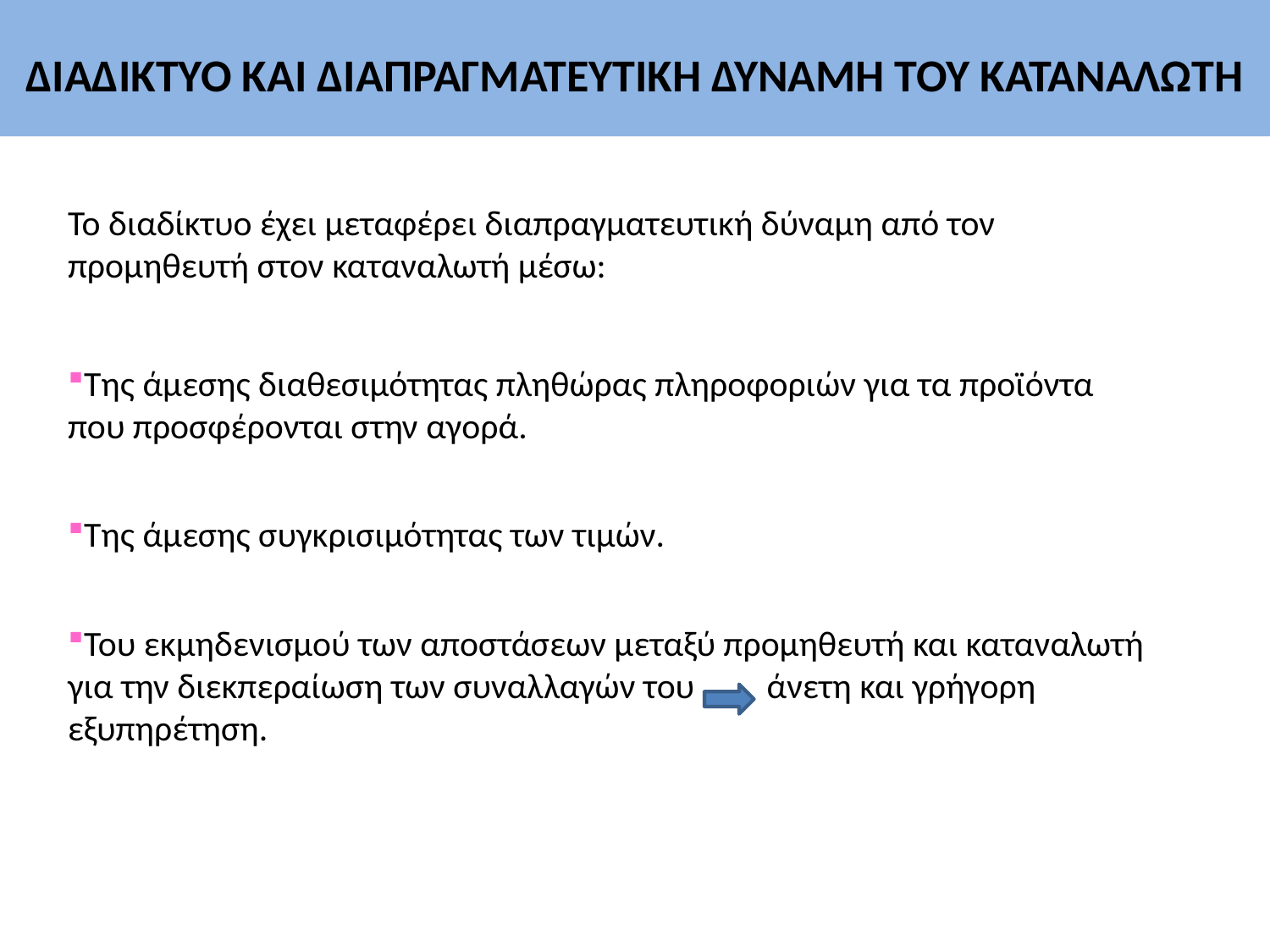

ΔΙΑΔΙΚΤΥΟ ΚΑΙ ΔΙΑΠΡΑΓΜΑΤΕΥΤΙΚΗ ΔΥΝΑΜΗ ΤΟΥ ΚΑΤΑΝΑΛΩΤΗ

Το διαδίκτυο έχει μεταφέρει διαπραγματευτική δύναμη από τον προμηθευτή στον καταναλωτή μέσω:

Της άμεσης διαθεσιμότητας πληθώρας πληροφοριών για τα προϊόντα που προσφέρονται στην αγορά.

Της άμεσης συγκρισιμότητας των τιμών.

Του εκμηδενισμού των αποστάσεων μεταξύ προμηθευτή και καταναλωτή για την διεκπεραίωση των συναλλαγών του         άνετη και γρήγορη εξυπηρέτηση.